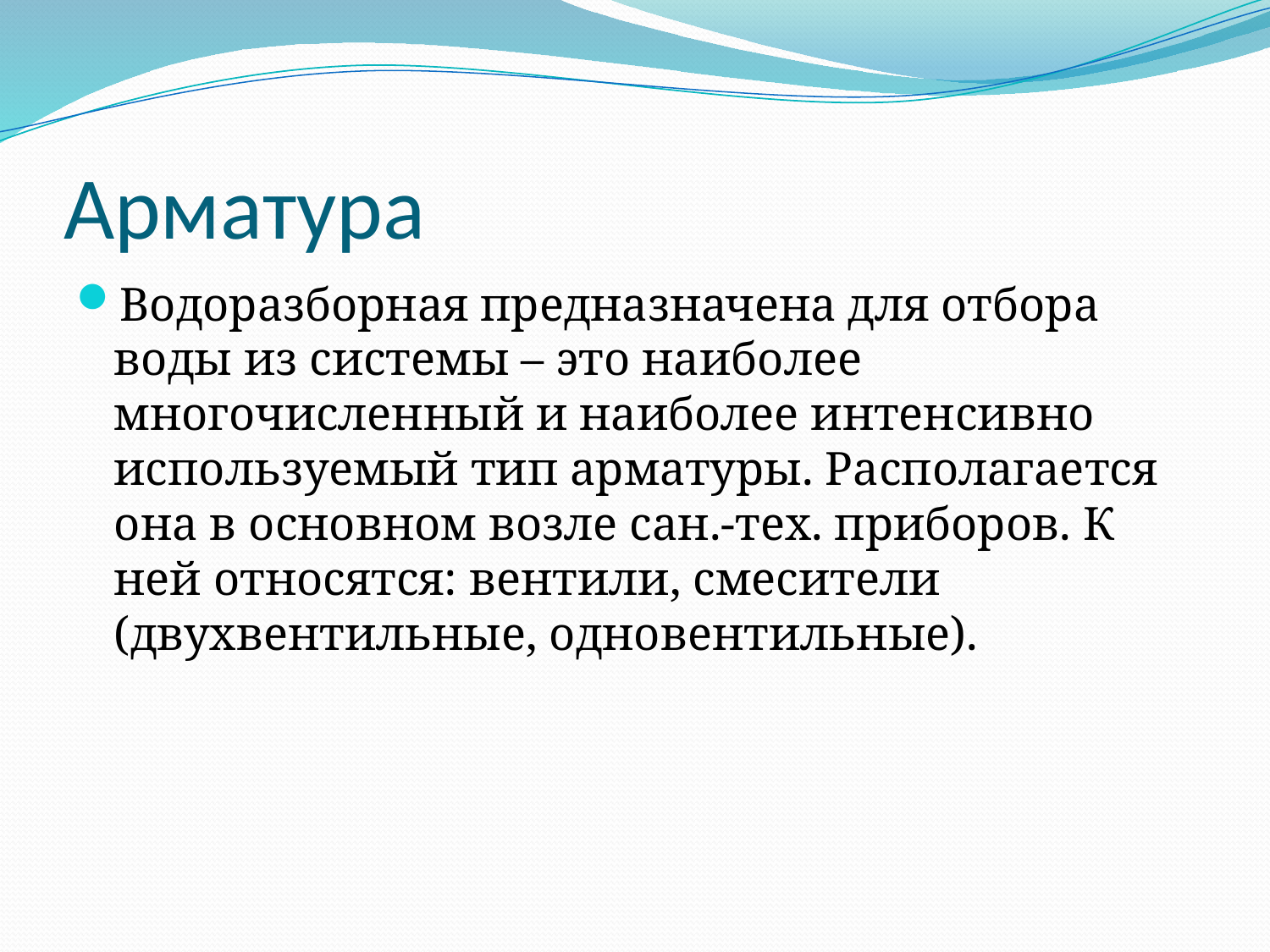

# Арматура
Водоразборная предназначена для отбора воды из системы – это наиболее многочисленный и наиболее интенсивно используемый тип арматуры. Располагается она в основном возле сан.-тех. приборов. К ней относятся: вентили, смесители (двухвентильные, одновентильные).